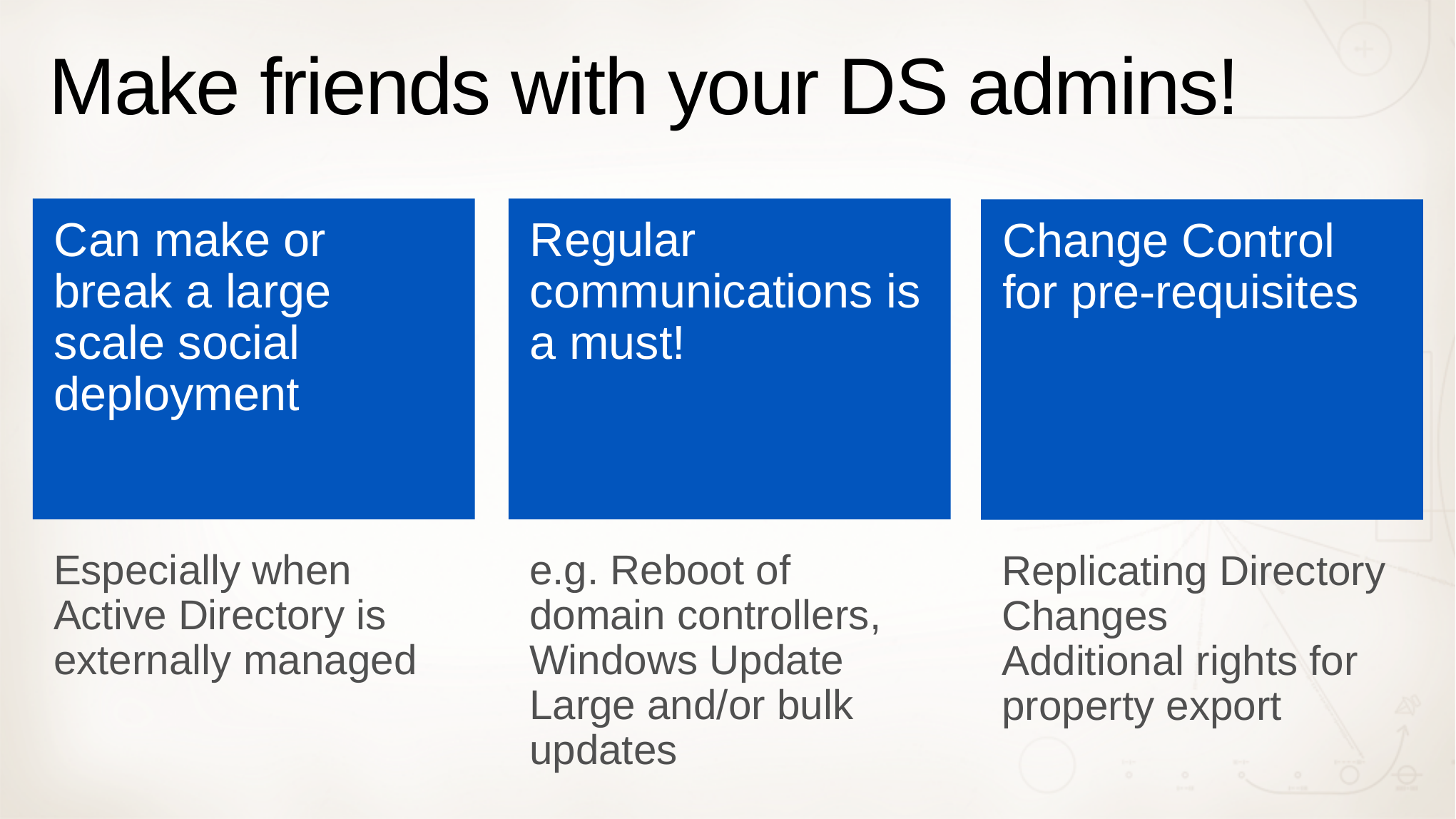

# Make friends with your DS admins!
Can make or break a large scale social deployment
Regular communications is a must!
Change Control for pre-requisites
Especially when Active Directory is externally managed
e.g. Reboot of domain controllers, Windows Update
Large and/or bulk updates

Replicating Directory Changes
Additional rights for property export